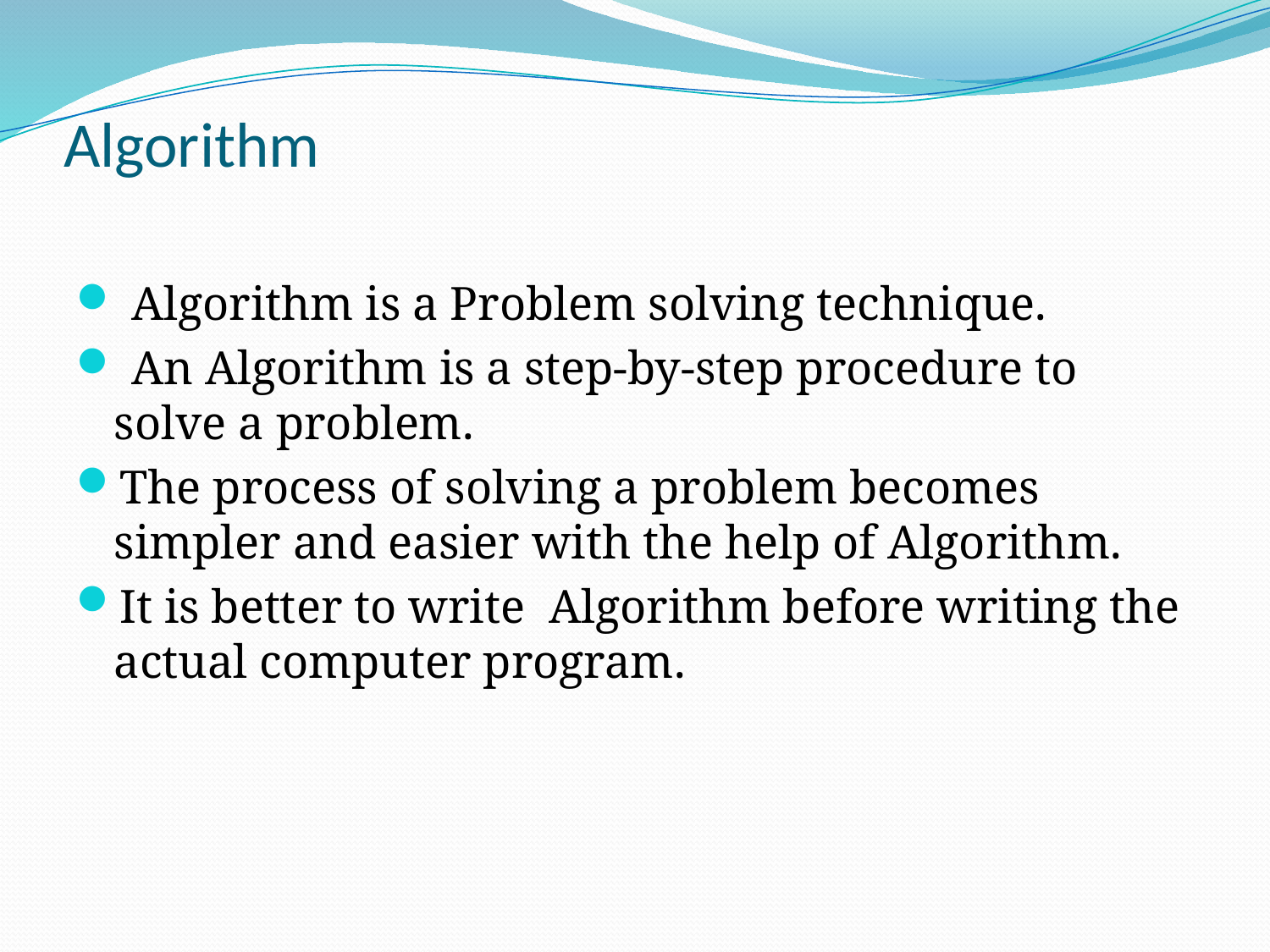

# Algorithm
 Algorithm is a Problem solving technique.
 An Algorithm is a step-by-step procedure to solve a problem.
The process of solving a problem becomes simpler and easier with the help of Algorithm.
It is better to write  Algorithm before writing the actual computer program.